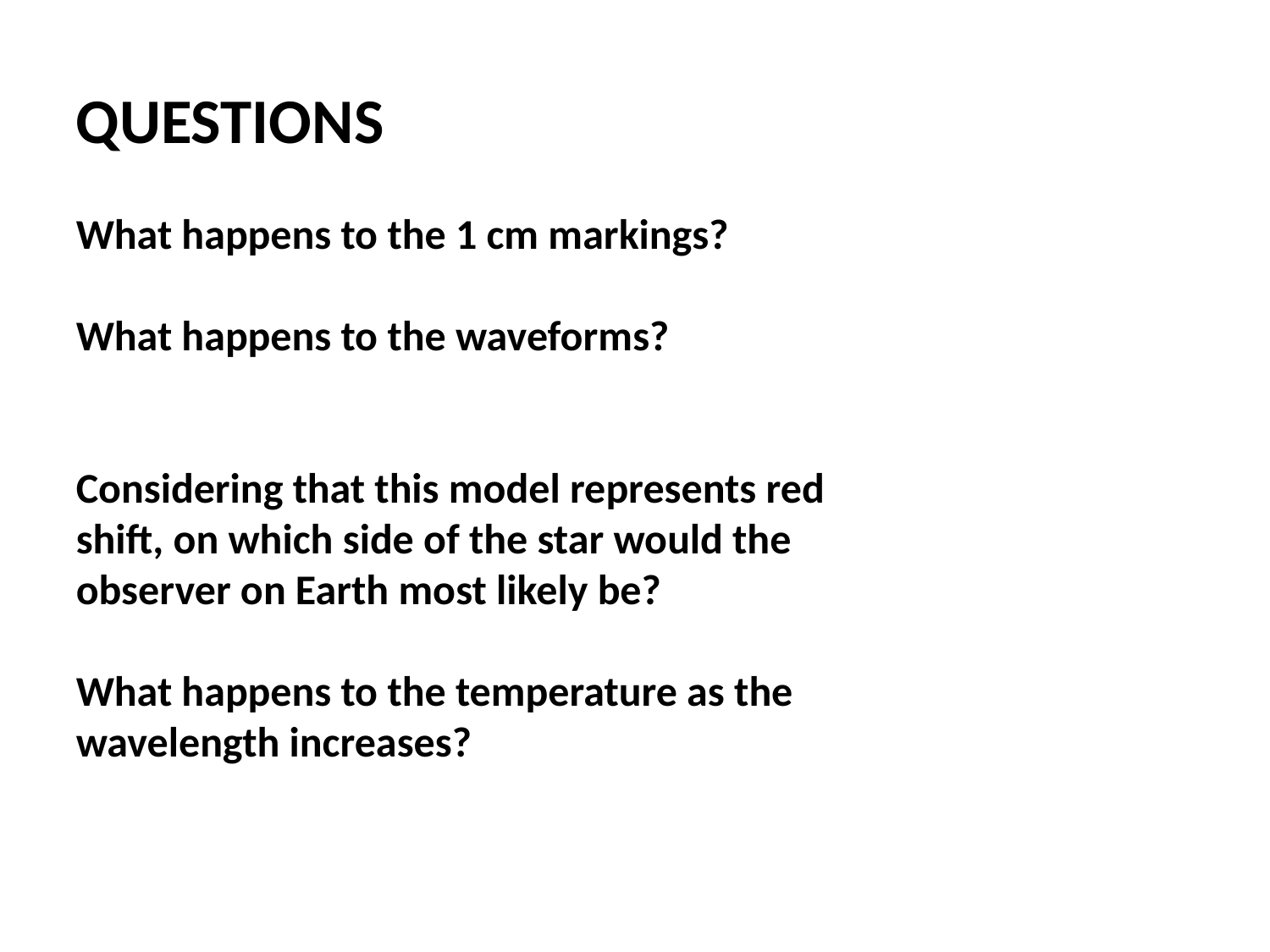

QUESTIONS
 
What happens to the 1 cm markings?

What happens to the waveforms?
Considering that this model represents red shift, on which side of the star would the observer on Earth most likely be?

What happens to the temperature as the wavelength increases?